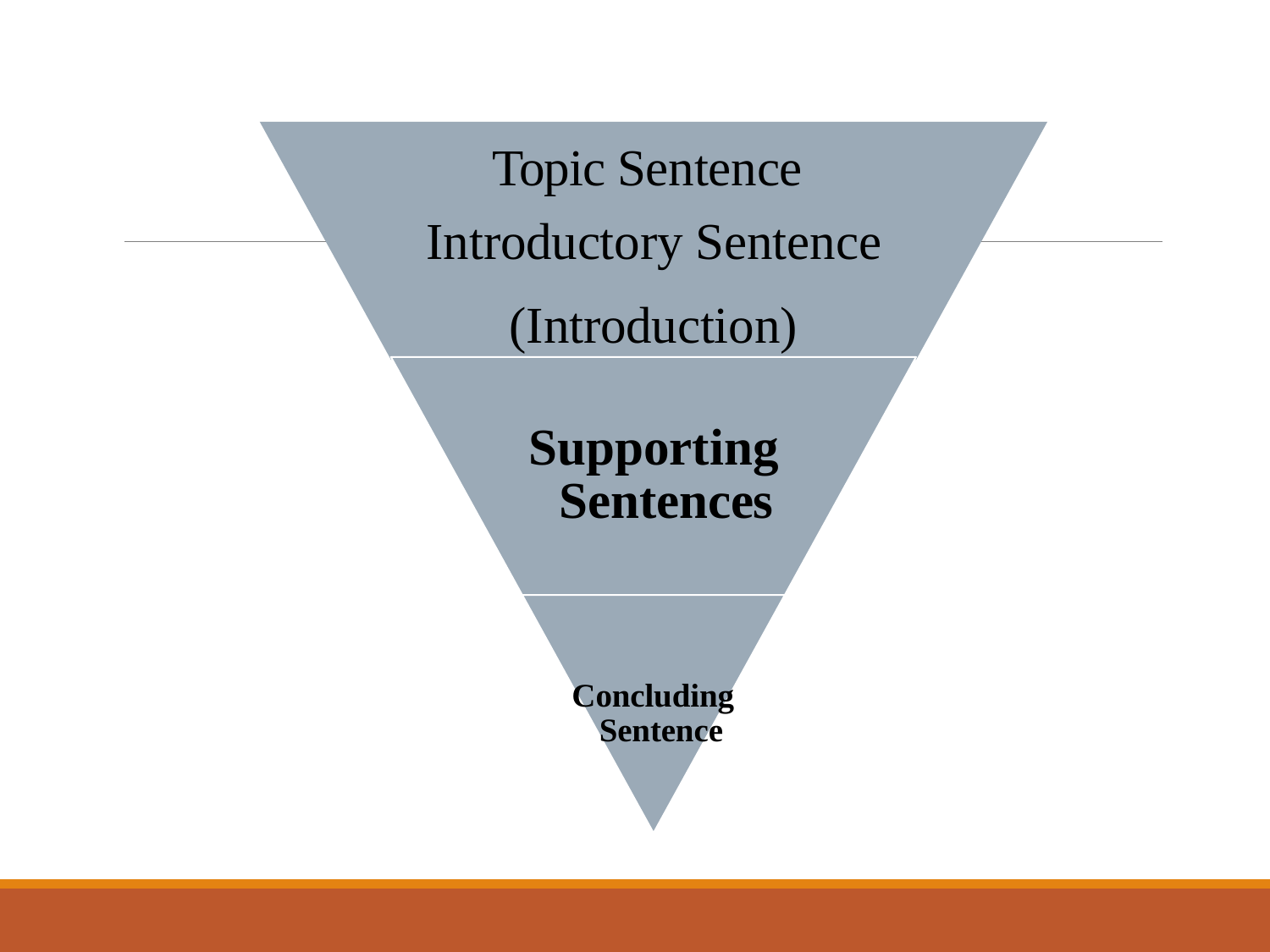

# Topic Sentence  Introductory Sentence
(Introduction)

Supporting  Sentences

Concluding  Sentence